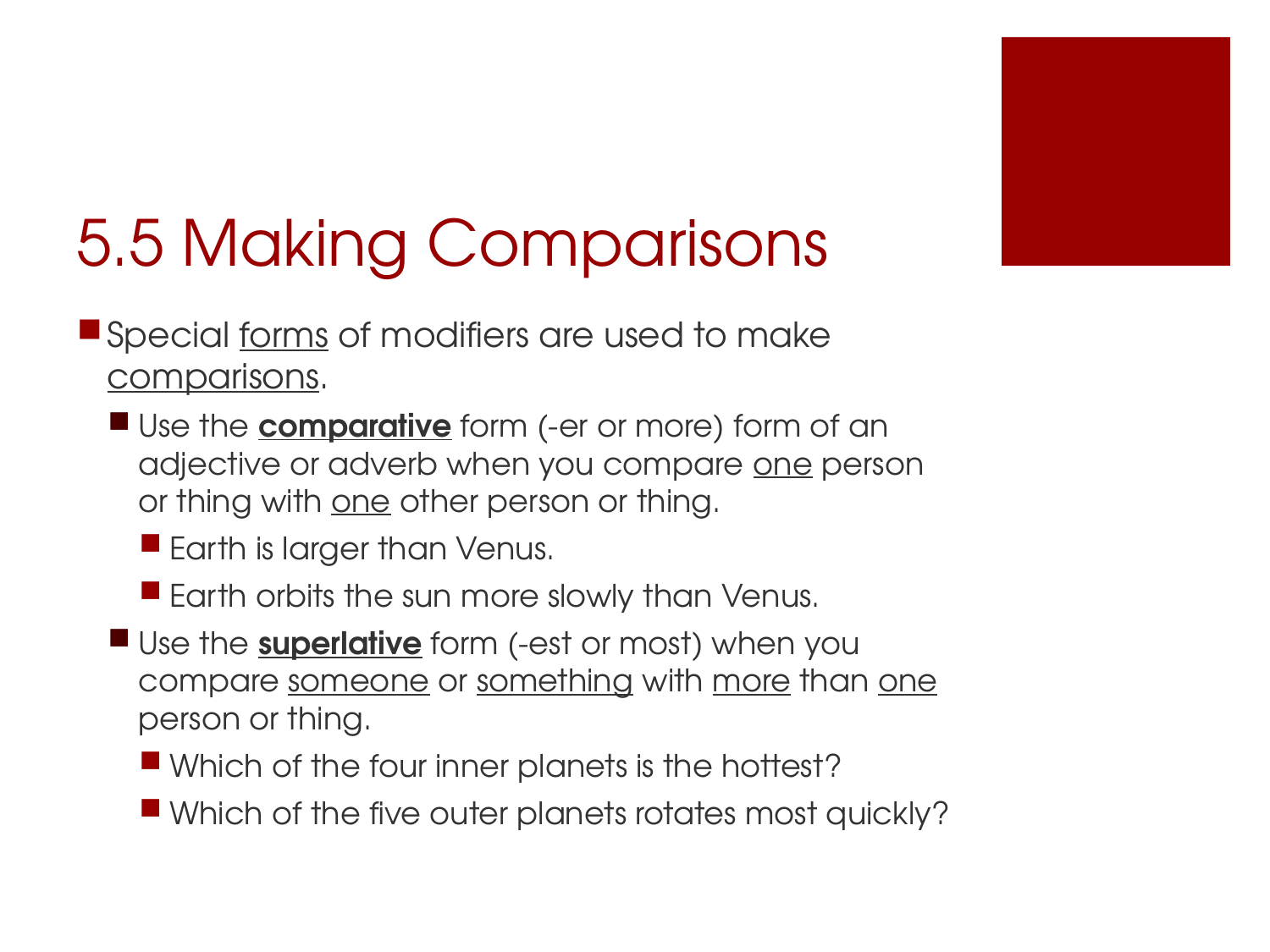

# 5.5 Making Comparisons
Special forms of modifiers are used to make comparisons.
Use the comparative form (-er or more) form of an adjective or adverb when you compare one person or thing with one other person or thing.
Earth is larger than Venus.
Earth orbits the sun more slowly than Venus.
Use the superlative form (-est or most) when you compare someone or something with more than one person or thing.
Which of the four inner planets is the hottest?
Which of the five outer planets rotates most quickly?